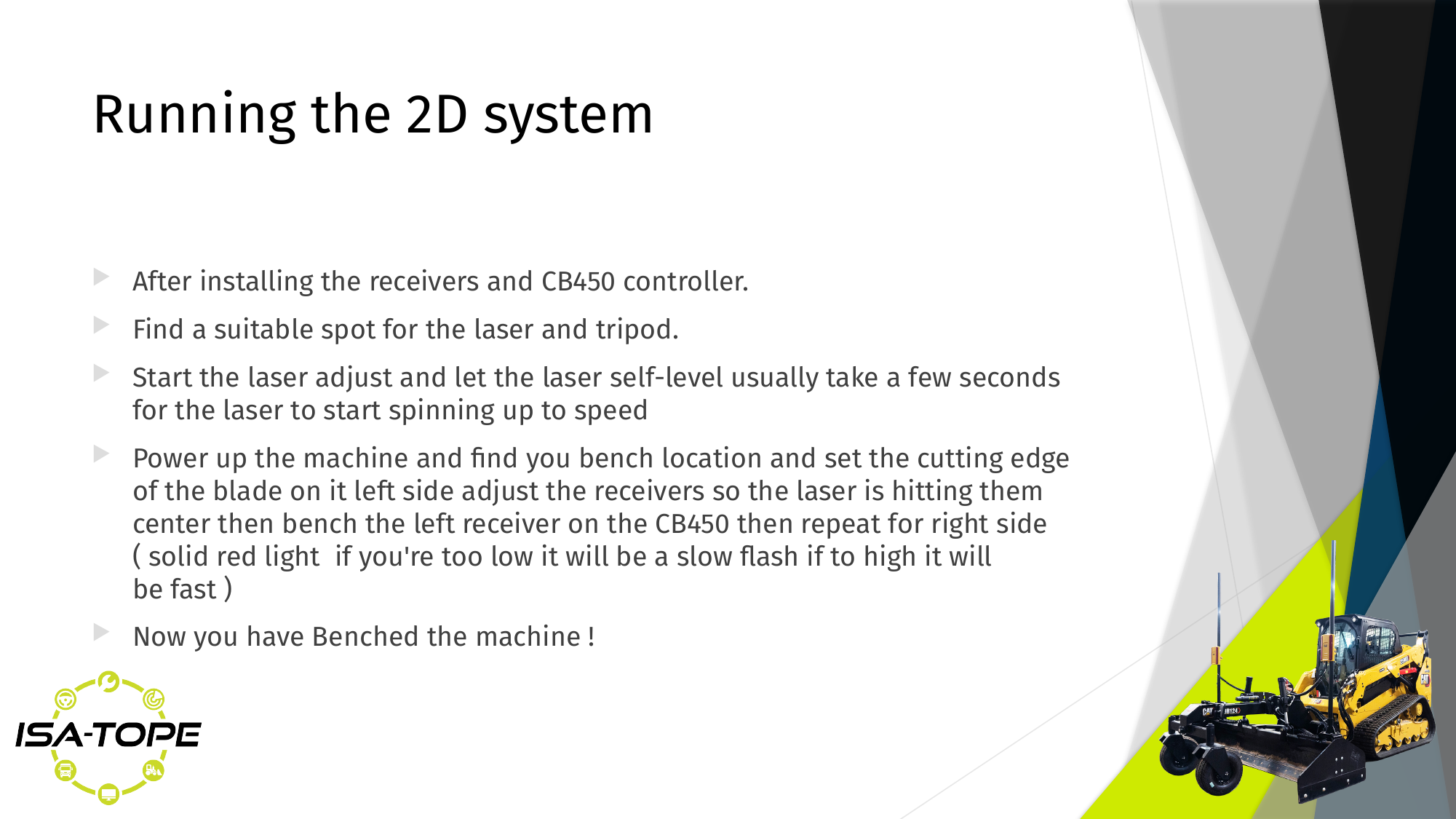

# Running the 2D system
After installing the receivers and CB450 controller.
Find a suitable spot for the laser and tripod.
Start the laser adjust and let the laser self-level usually take a few seconds for the laser to start spinning up to speed
Power up the machine and find you bench location and set the cutting edge of the blade on it left side adjust the receivers so the laser is hitting them  center then bench the left receiver on the CB450 then repeat for right side ( solid red light  if you're too low it will be a slow flash if to high it will be fast )
Now you have Benched the machine !